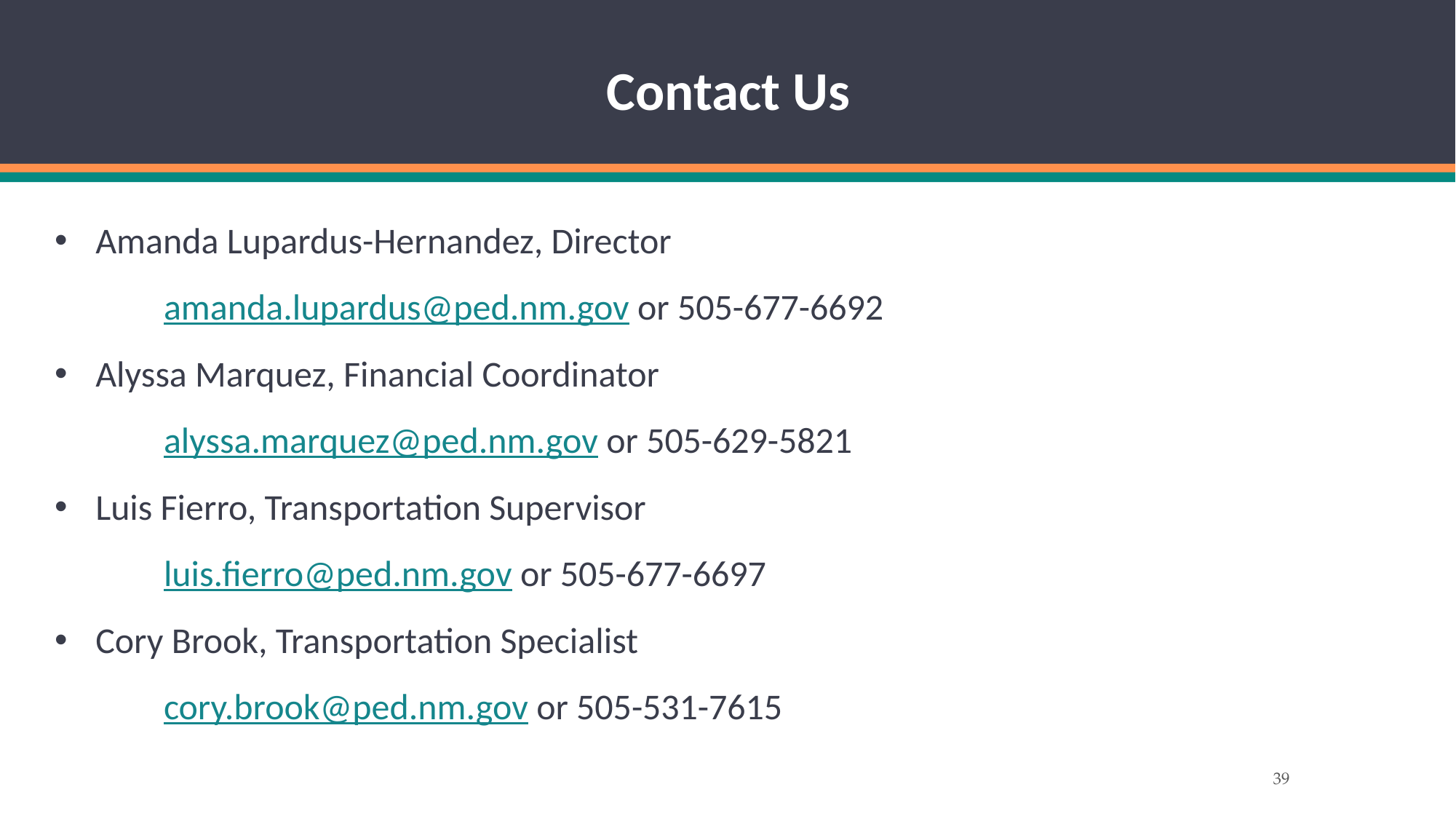

# Contact Us
Amanda Lupardus-Hernandez, Director
	amanda.lupardus@ped.nm.gov or 505-677-6692
Alyssa Marquez, Financial Coordinator
	alyssa.marquez@ped.nm.gov or 505-629-5821
Luis Fierro, Transportation Supervisor
	luis.fierro@ped.nm.gov or 505-677-6697
Cory Brook, Transportation Specialist
	cory.brook@ped.nm.gov or 505-531-7615
39